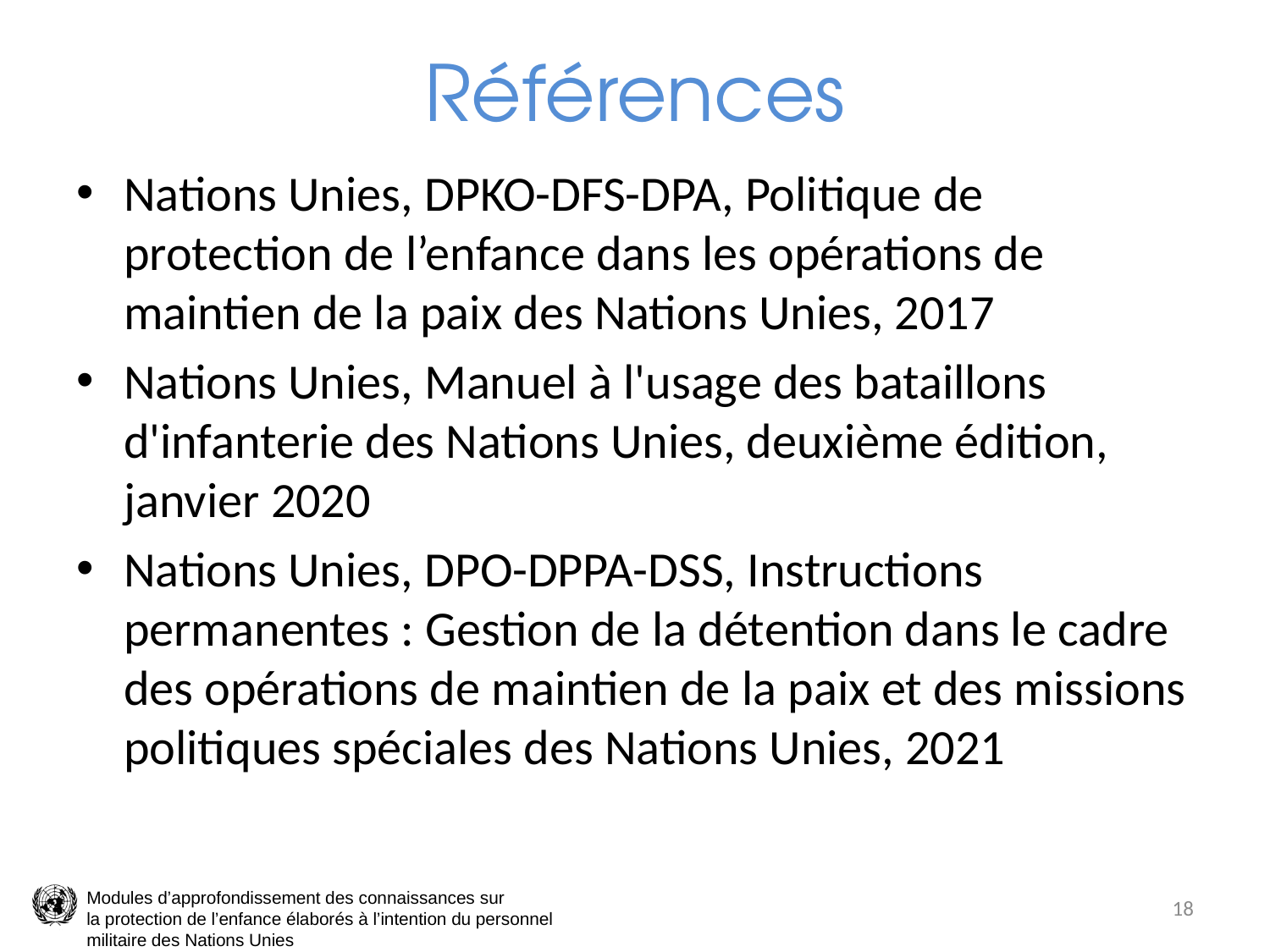

# Références
Nations Unies, DPKO-DFS-DPA, Politique de protection de l’enfance dans les opérations de maintien de la paix des Nations Unies, 2017
Nations Unies, Manuel à l'usage des bataillons d'infanterie des Nations Unies, deuxième édition, janvier 2020
Nations Unies, DPO-DPPA-DSS, Instructions permanentes : Gestion de la détention dans le cadre des opérations de maintien de la paix et des missions politiques spéciales des Nations Unies, 2021

18